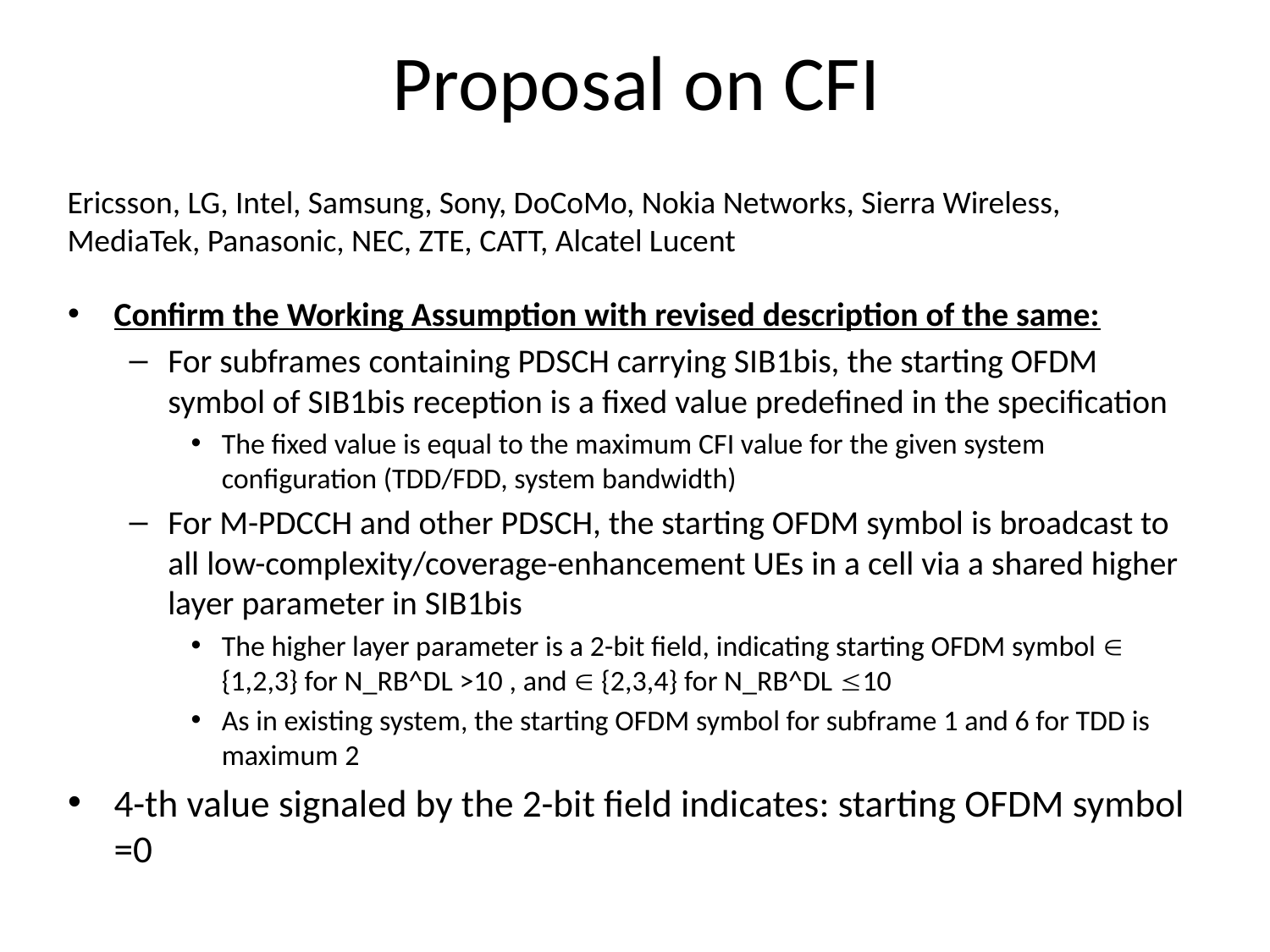

# Proposal on CFI
Ericsson, LG, Intel, Samsung, Sony, DoCoMo, Nokia Networks, Sierra Wireless, MediaTek, Panasonic, NEC, ZTE, CATT, Alcatel Lucent
Confirm the Working Assumption with revised description of the same:
For subframes containing PDSCH carrying SIB1bis, the starting OFDM symbol of SIB1bis reception is a fixed value predefined in the specification
The fixed value is equal to the maximum CFI value for the given system configuration (TDD/FDD, system bandwidth)
For M-PDCCH and other PDSCH, the starting OFDM symbol is broadcast to all low-complexity/coverage-enhancement UEs in a cell via a shared higher layer parameter in SIB1bis
The higher layer parameter is a 2-bit field, indicating starting OFDM symbol ∈ {1,2,3} for N_RB^DL >10 , and ∈ {2,3,4} for N_RB^DL ≤10
As in existing system, the starting OFDM symbol for subframe 1 and 6 for TDD is maximum 2
4-th value signaled by the 2-bit field indicates: starting OFDM symbol =0